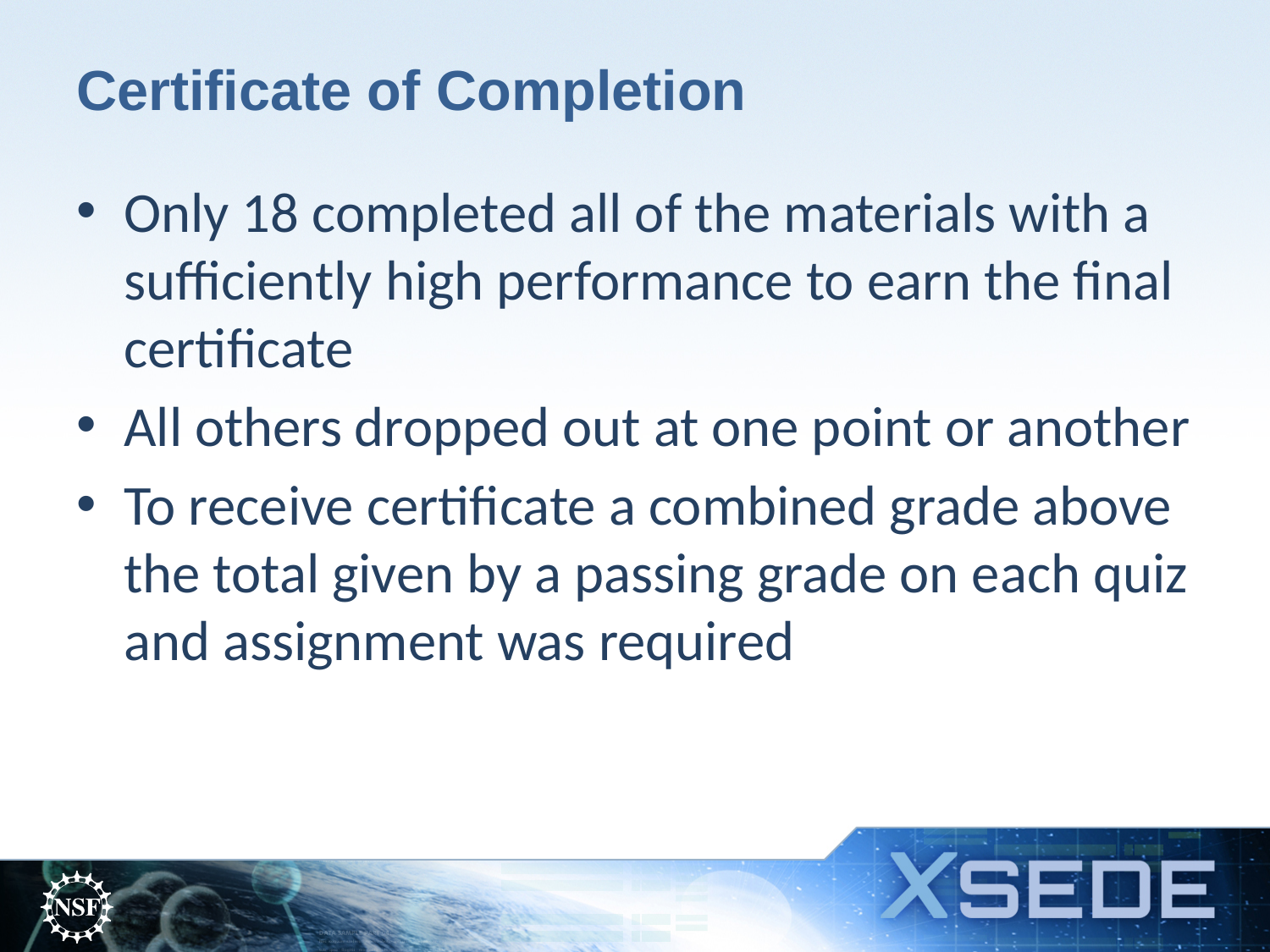

# Certificate of Completion
Only 18 completed all of the materials with a sufficiently high performance to earn the final certificate
All others dropped out at one point or another
To receive certificate a combined grade above the total given by a passing grade on each quiz and assignment was required